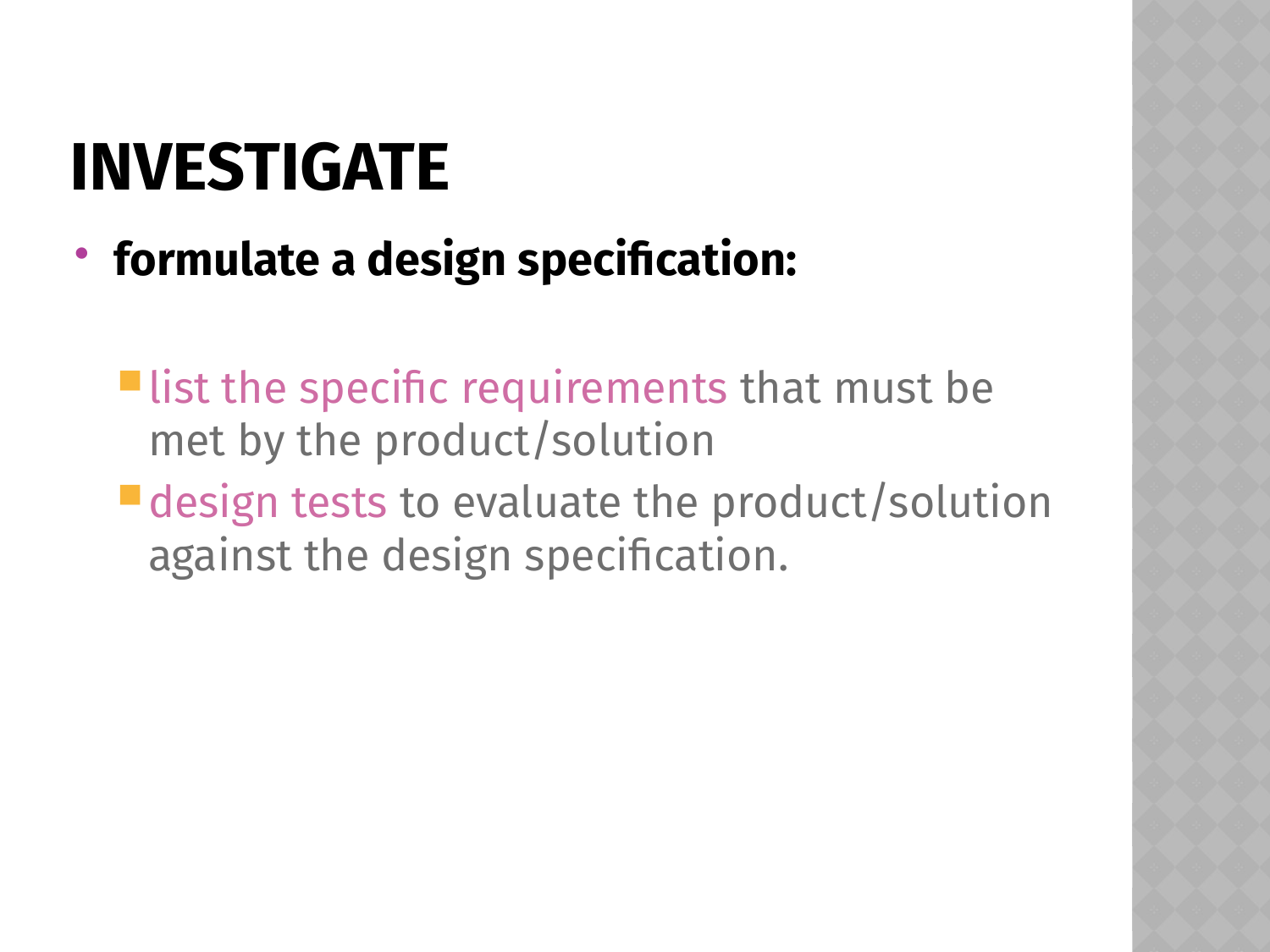

# investigate
formulate a design specification:

list the specific requirements that must be met by the product/solution
design tests to evaluate the product/solution against the design specification.